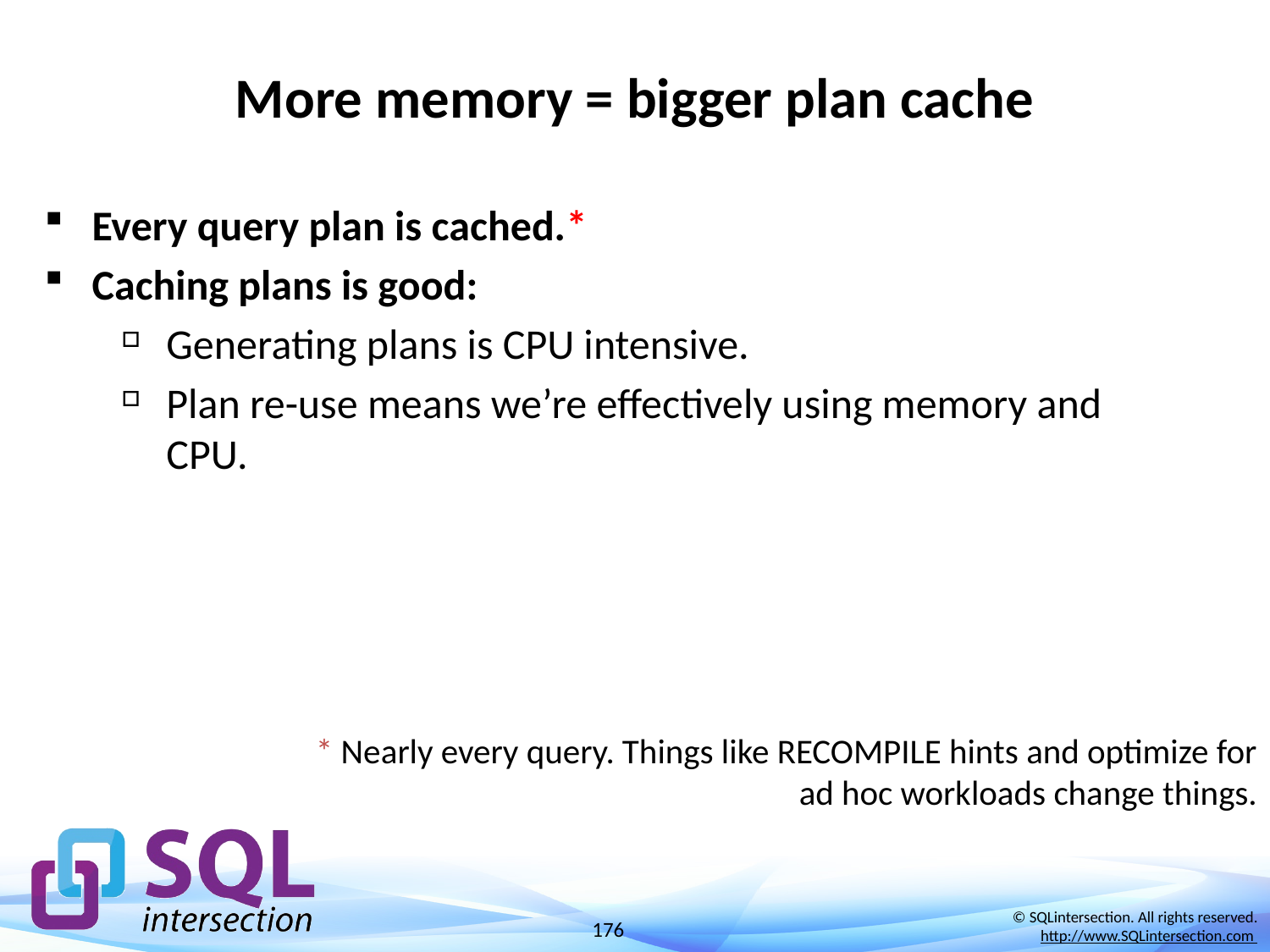

# More memory = bigger plan cache
Every query plan is cached.*
Caching plans is good:
Generating plans is CPU intensive.
Plan re-use means we’re effectively using memory and CPU.

* Nearly every query. Things like RECOMPILE hints and optimize for ad hoc workloads change things.